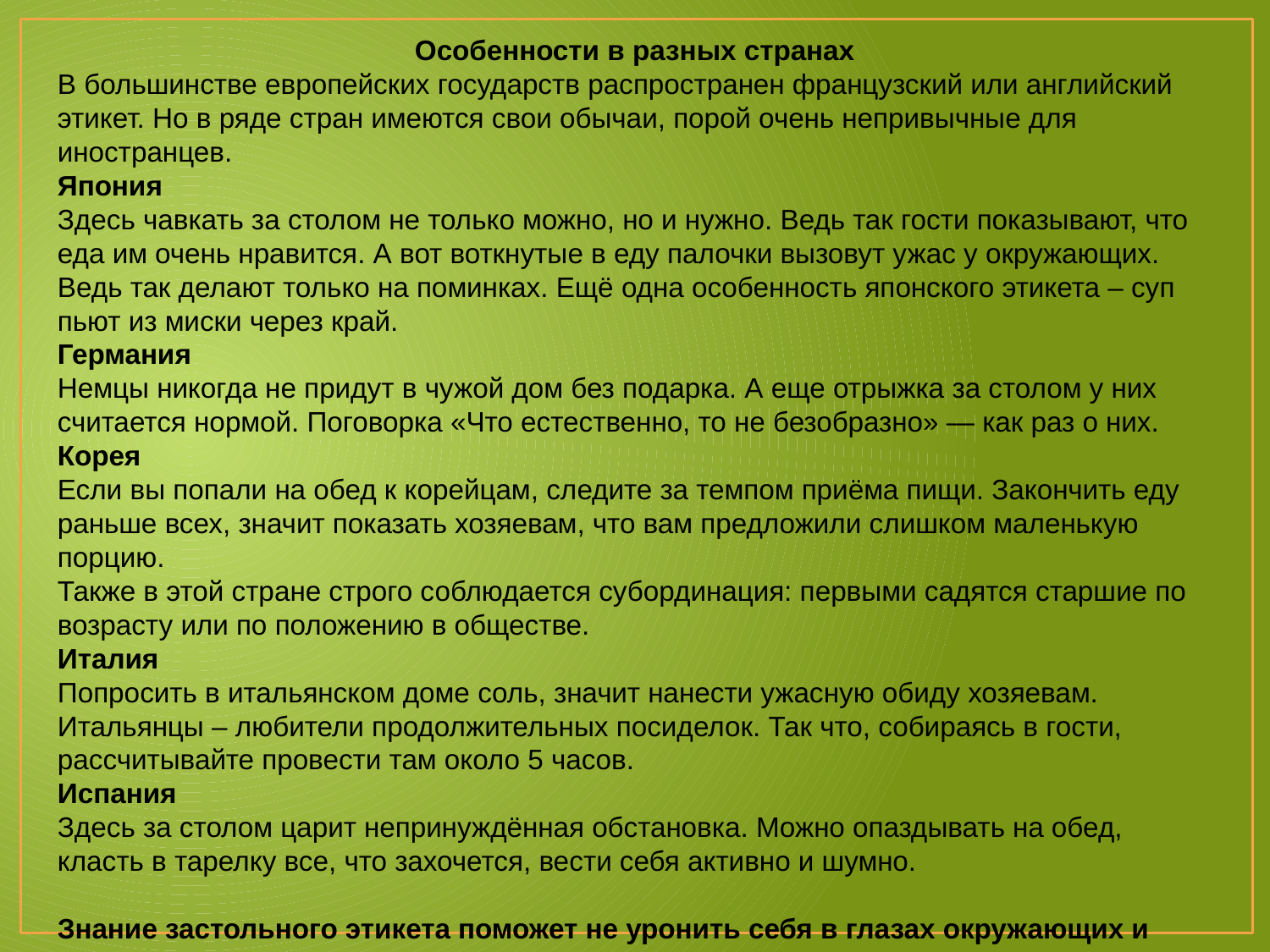

Особенности в разных странах
В большинстве европейских государств распространен французский или английский этикет. Но в ряде стран имеются свои обычаи, порой очень непривычные для иностранцев.
Япония
Здесь чавкать за столом не только можно, но и нужно. Ведь так гости показывают, что еда им очень нравится. А вот воткнутые в еду палочки вызовут ужас у окружающих. Ведь так делают только на поминках. Ещё одна особенность японского этикета – суп пьют из миски через край.
Германия
Немцы никогда не придут в чужой дом без подарка. А еще отрыжка за столом у них считается нормой. Поговорка «Что естественно, то не безобразно» — как раз о них.
Корея
Если вы попали на обед к корейцам, следите за темпом приёма пищи. Закончить еду раньше всех, значит показать хозяевам, что вам предложили слишком маленькую порцию.
Также в этой стране строго соблюдается субординация: первыми садятся старшие по возрасту или по положению в обществе.
Италия
Попросить в итальянском доме соль, значит нанести ужасную обиду хозяевам. Итальянцы – любители продолжительных посиделок. Так что, собираясь в гости, рассчитывайте провести там около 5 часов.
Испания
Здесь за столом царит непринуждённая обстановка. Можно опаздывать на обед, класть в тарелку все, что захочется, вести себя активно и шумно.

Знание застольного этикета поможет не уронить себя в глазах окружающих и произвести впечатление воспитанного и культурного человека. А также не оказаться в неловкой ситуации.